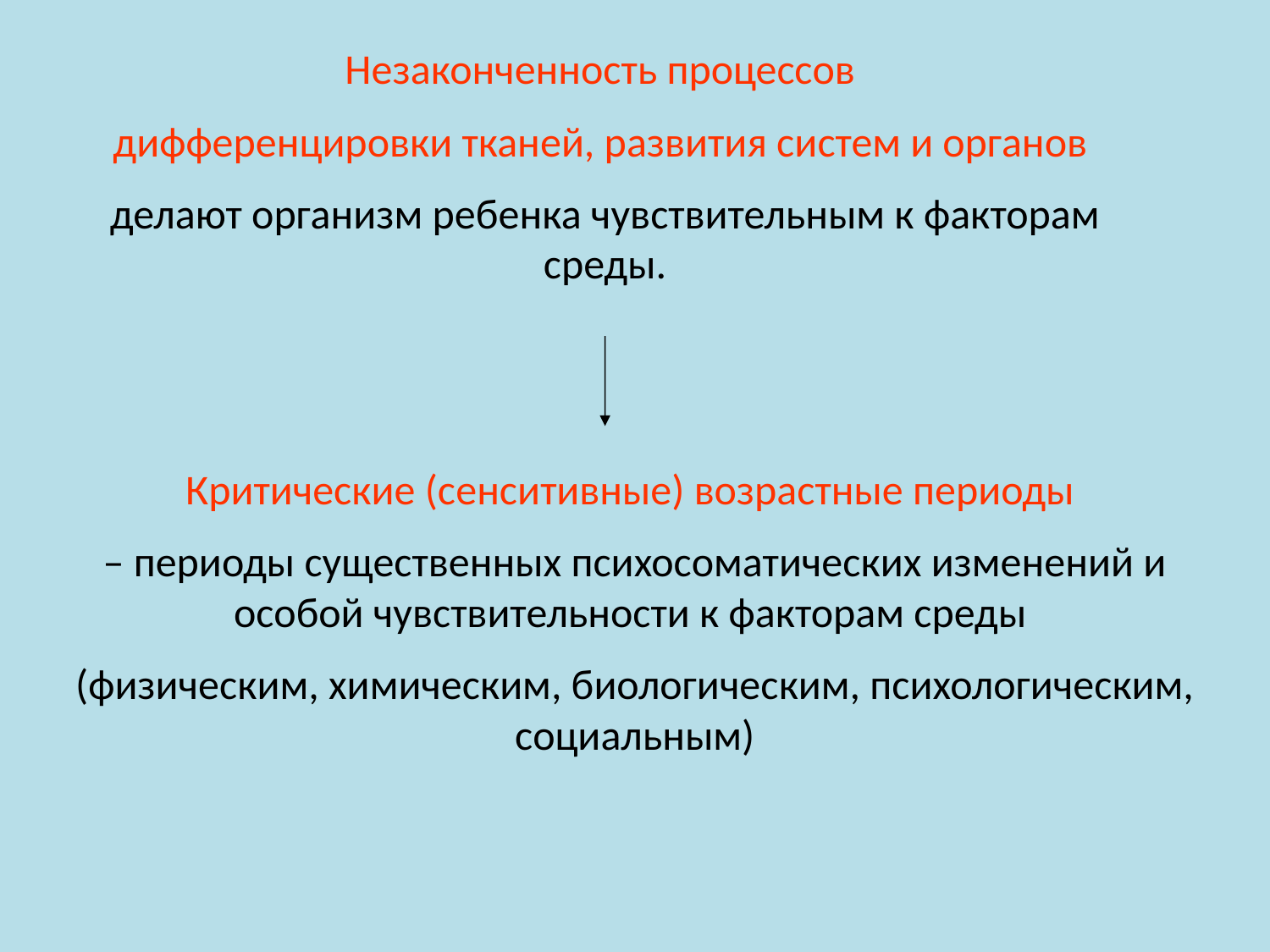

Незаконченность процессов
дифференцировки тканей, развития систем и органов
делают организм ребенка чувствительным к факторам среды.

Критические (сенситивные) возрастные периоды
– периоды существенных психосоматических изменений и особой чувствительности к факторам среды
(физическим, химическим, биологическим, психологическим, социальным)